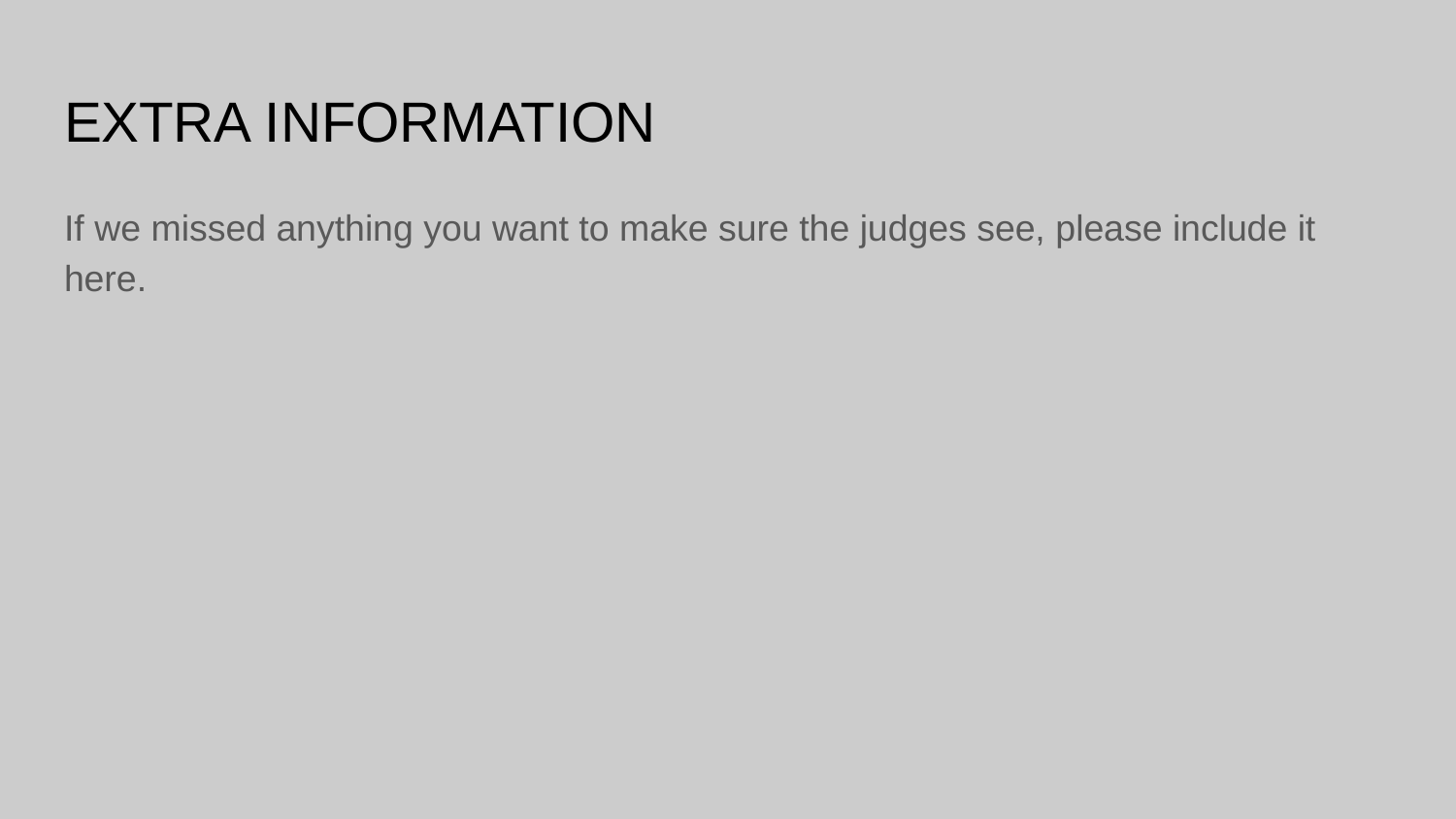

# EXTRA INFORMATION
If we missed anything you want to make sure the judges see, please include it here.